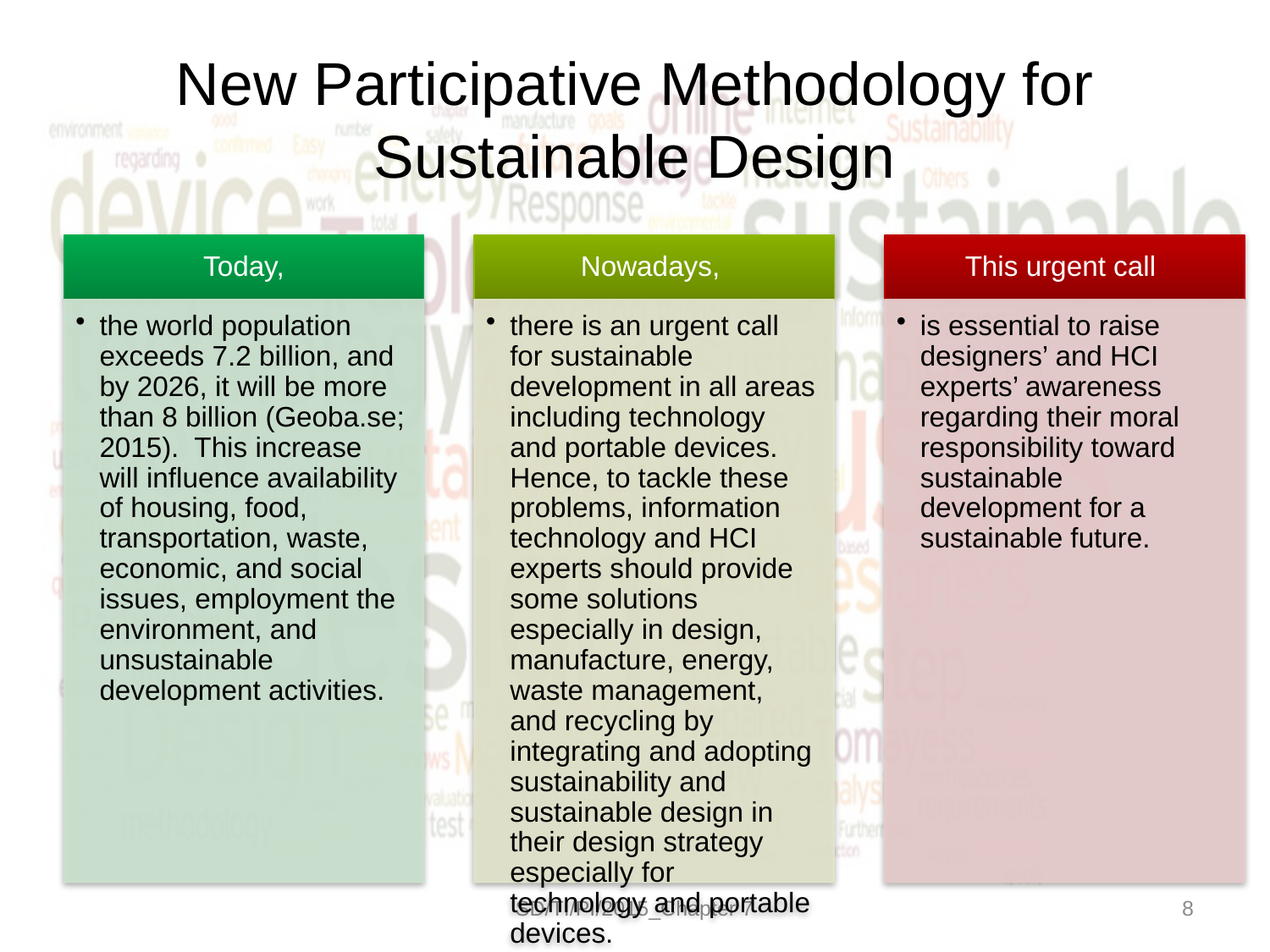

# New Participative Methodology for Sustainable Design
Today,
the world population exceeds 7.2 billion, and by 2026, it will be more than 8 billion (Geoba.se; 2015).  This increase will influence availability of housing, food, transportation, waste, economic, and social issues, employment the environment, and unsustainable development activities.
Nowadays,
there is an urgent call for sustainable development in all areas including technology and portable devices. Hence, to tackle these problems, information technology and HCI experts should provide some solutions especially in design, manufacture, energy, waste management, and recycling by integrating and adopting sustainability and sustainable design in their design strategy especially for technology and portable devices.
This urgent call
is essential to raise designers’ and HCI experts’ awareness regarding their moral responsibility toward sustainable development for a sustainable future.
SD/TI/PI/2015_Chapter 7
8